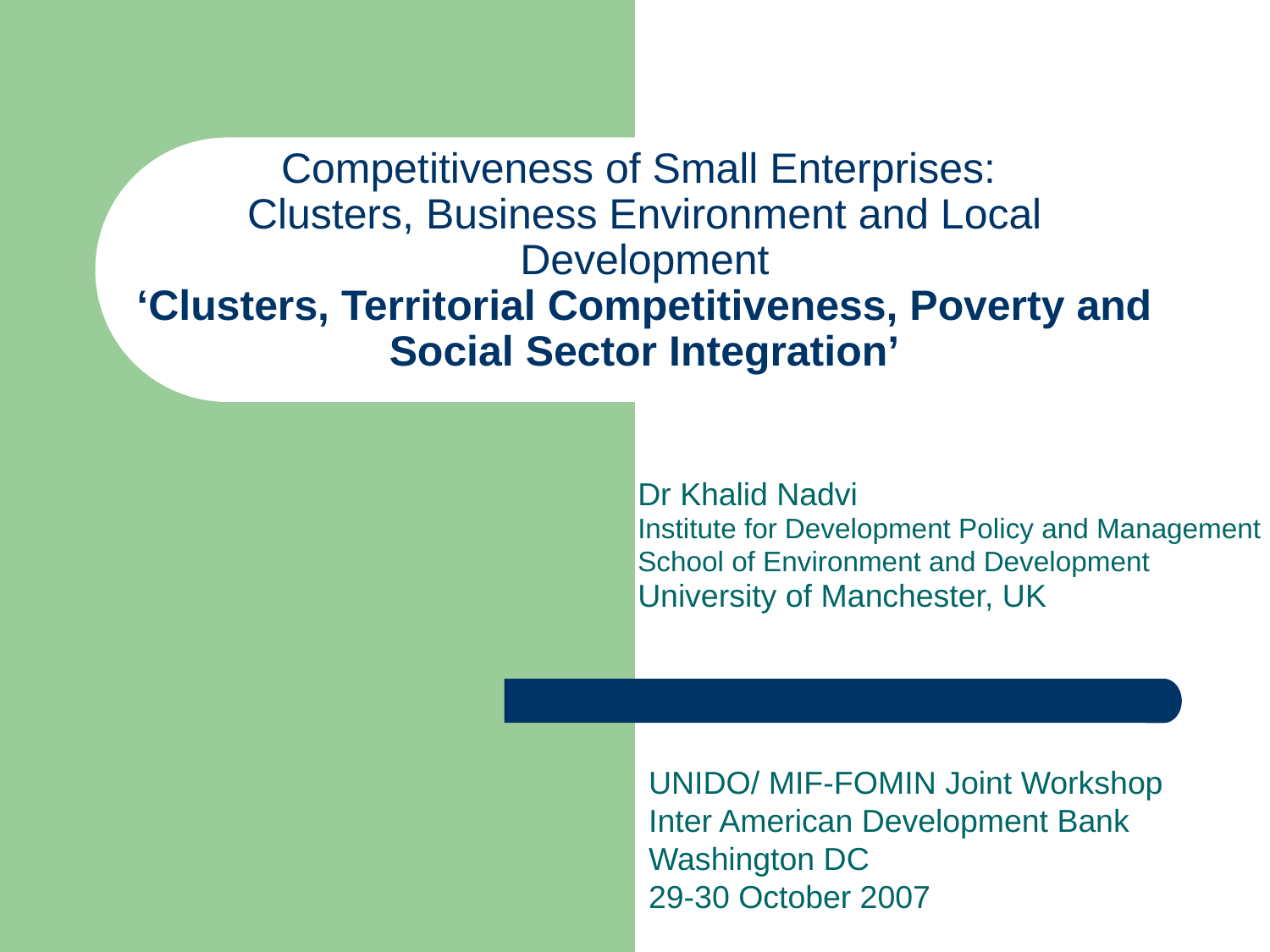

# Competitiveness of Small Enterprises: Clusters, Business Environment and Local Development ‘Clusters, Territorial Competitiveness, Poverty and Social Sector Integration’
Dr Khalid Nadvi
Institute for Development Policy and Management
School of Environment and Development
University of Manchester, UK

UNIDO/ MIF-FOMIN Joint Workshop
Inter American Development Bank
Washington DC
29-30 October 2007